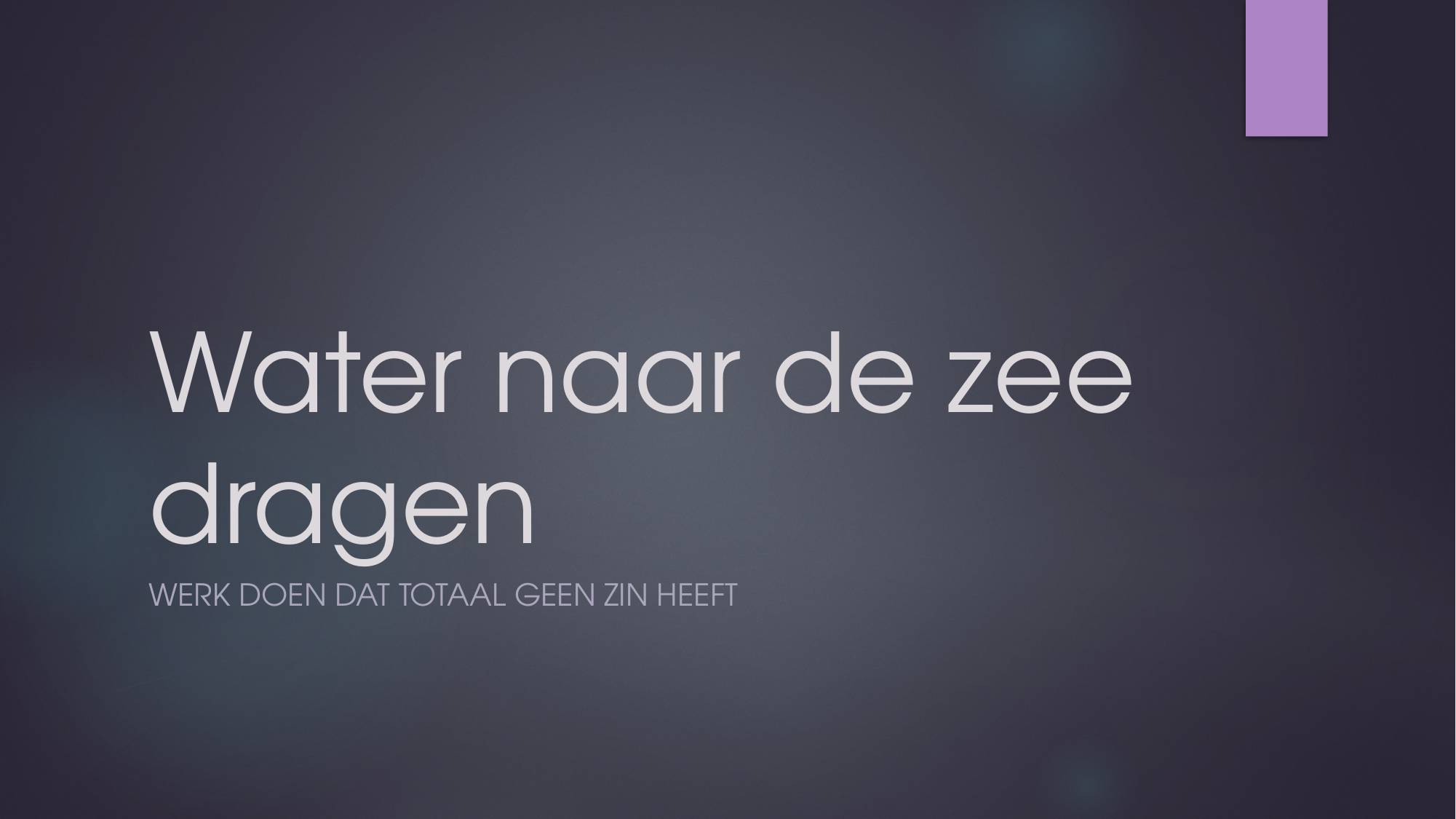

# Water naar de zee dragen
Werk doen dat totaal geen zin heeft